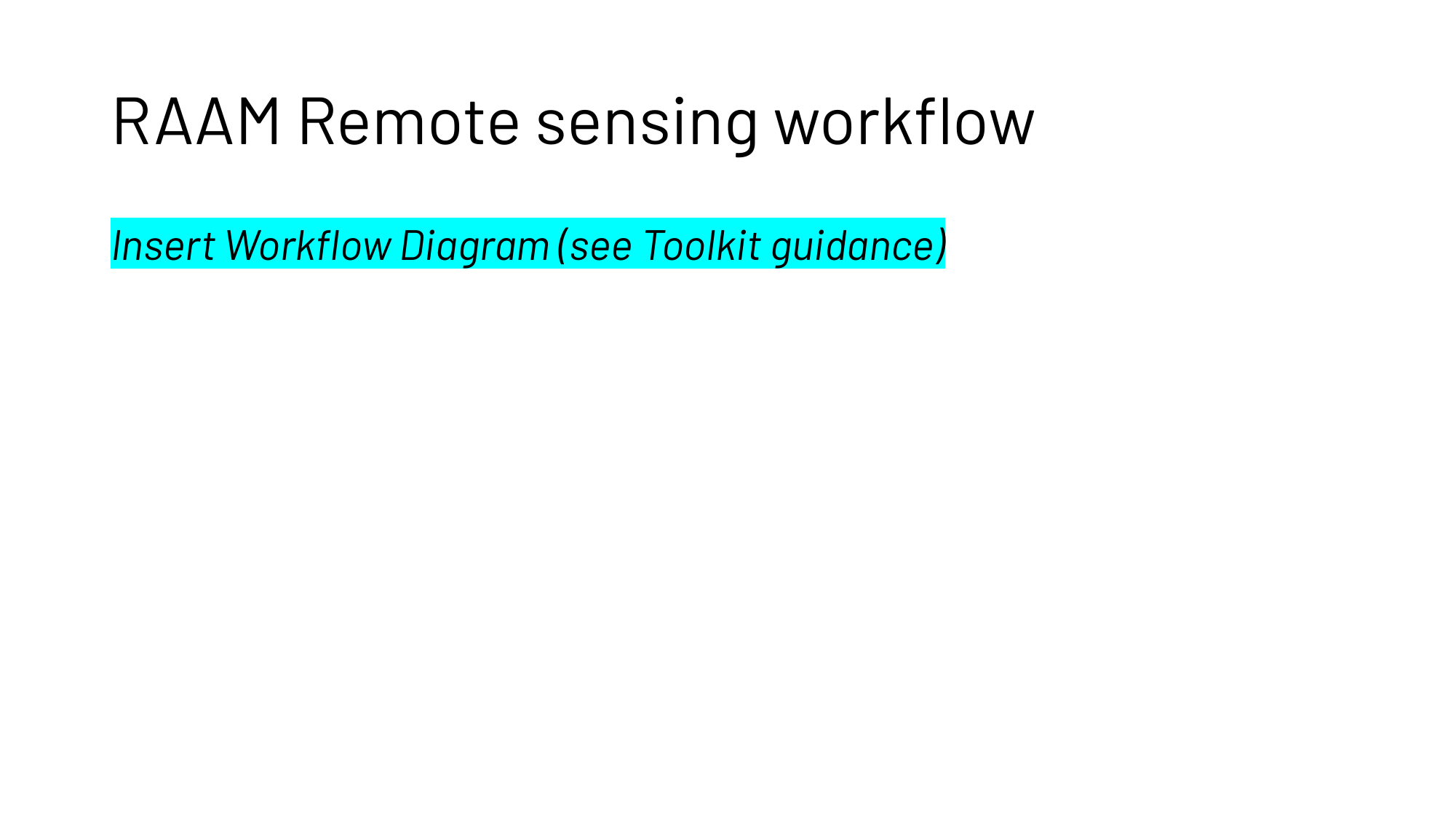

# RAAM Remote sensing workflow
Insert Workflow Diagram (see Toolkit guidance)